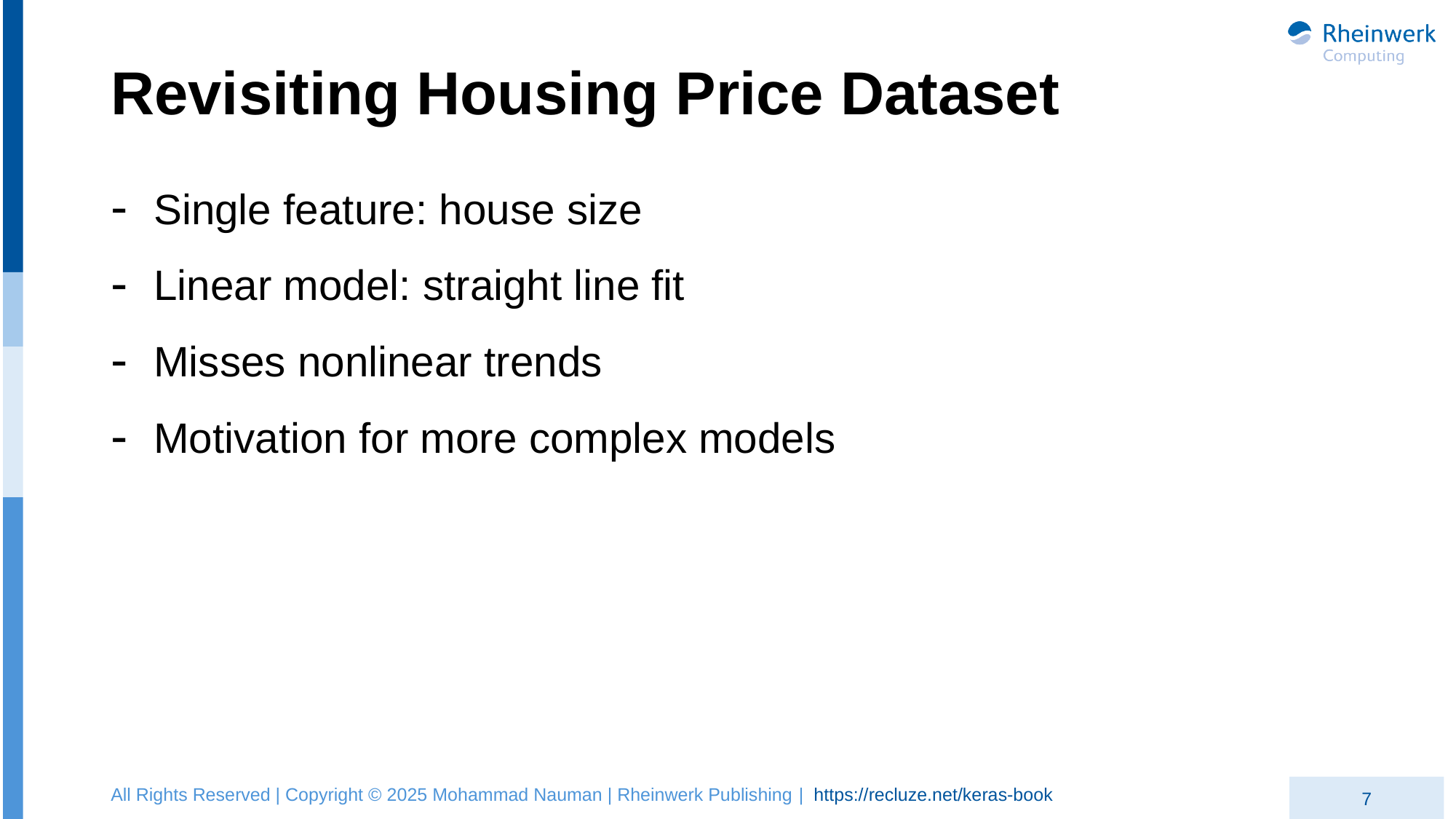

# Revisiting Housing Price Dataset
Single feature: house size
Linear model: straight line fit
Misses nonlinear trends
Motivation for more complex models